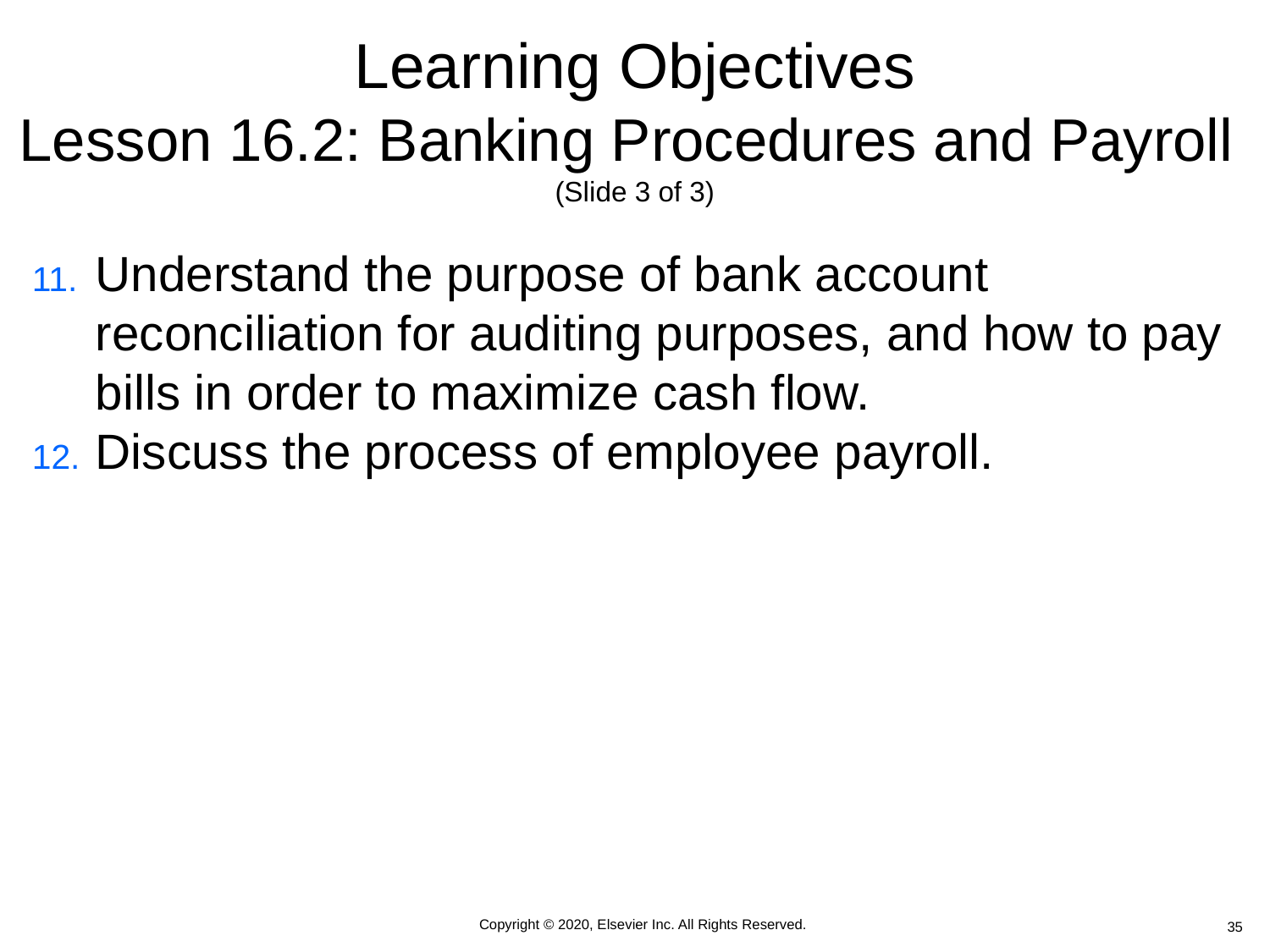

# Learning Objectives Lesson 16.2: Banking Procedures and Payroll (Slide 3 of 3)
Understand the purpose of bank account reconciliation for auditing purposes, and how to pay bills in order to maximize cash flow.
Discuss the process of employee payroll.